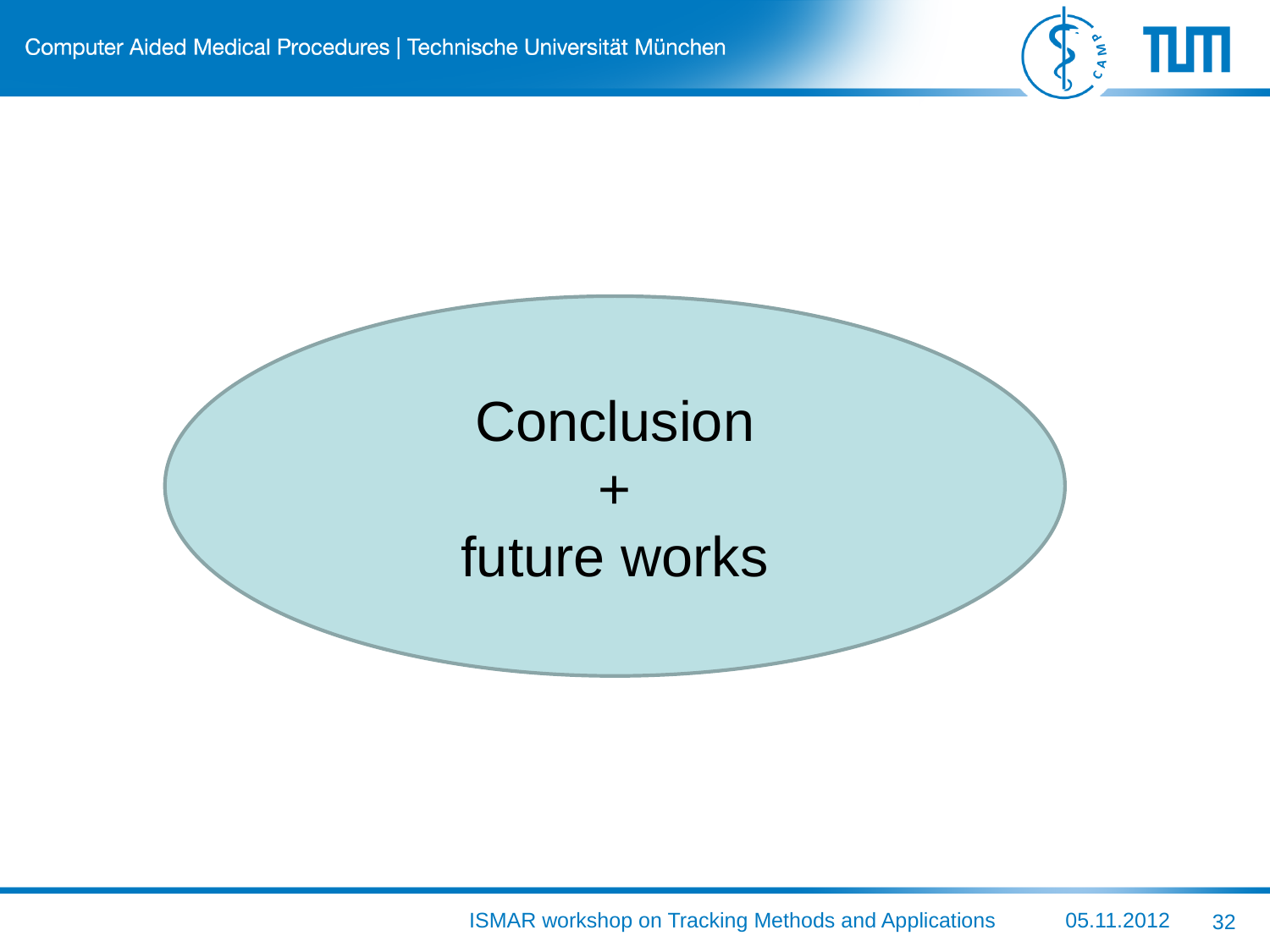

Conclusion
+
future works
ISMAR workshop on Tracking Methods and Applications
05.11.2012
32